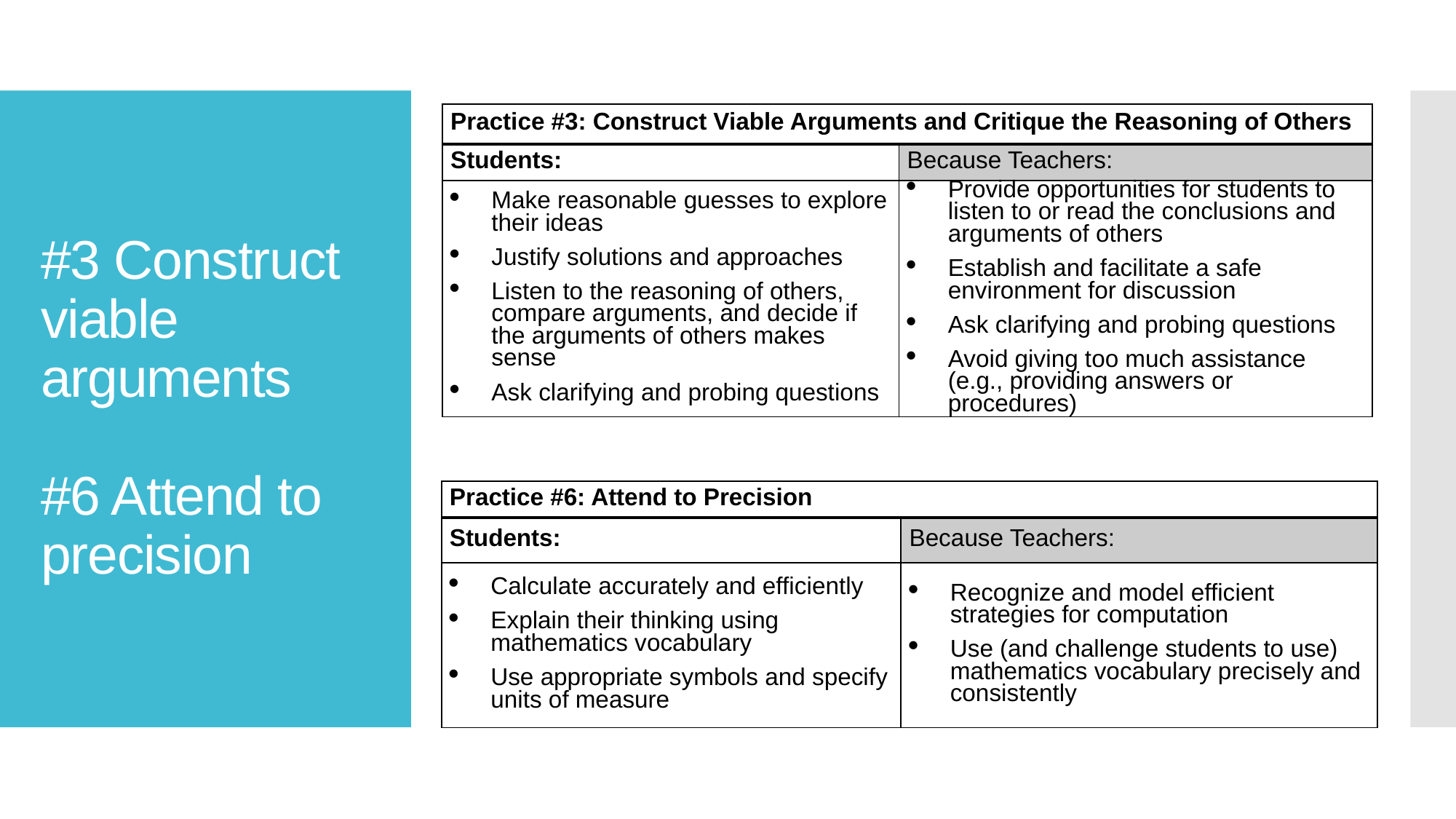

| Practice #3: Construct Viable Arguments and Critique the Reasoning of Others |  |
| --- | --- |
| Students: | Because Teachers: |
| Make reasonable guesses to explore their ideas Justify solutions and approaches Listen to the reasoning of others, compare arguments, and decide if the arguments of others makes sense Ask clarifying and probing questions | Provide opportunities for students to listen to or read the conclusions and arguments of others Establish and facilitate a safe environment for discussion Ask clarifying and probing questions Avoid giving too much assistance (e.g., providing answers or procedures) |
# #3 Construct viable arguments #6 Attend to precision
| Practice #6: Attend to Precision |  |
| --- | --- |
| Students: | Because Teachers: |
| Calculate accurately and efficiently Explain their thinking using mathematics vocabulary Use appropriate symbols and specify units of measure | Recognize and model efficient strategies for computation Use (and challenge students to use) mathematics vocabulary precisely and consistently |